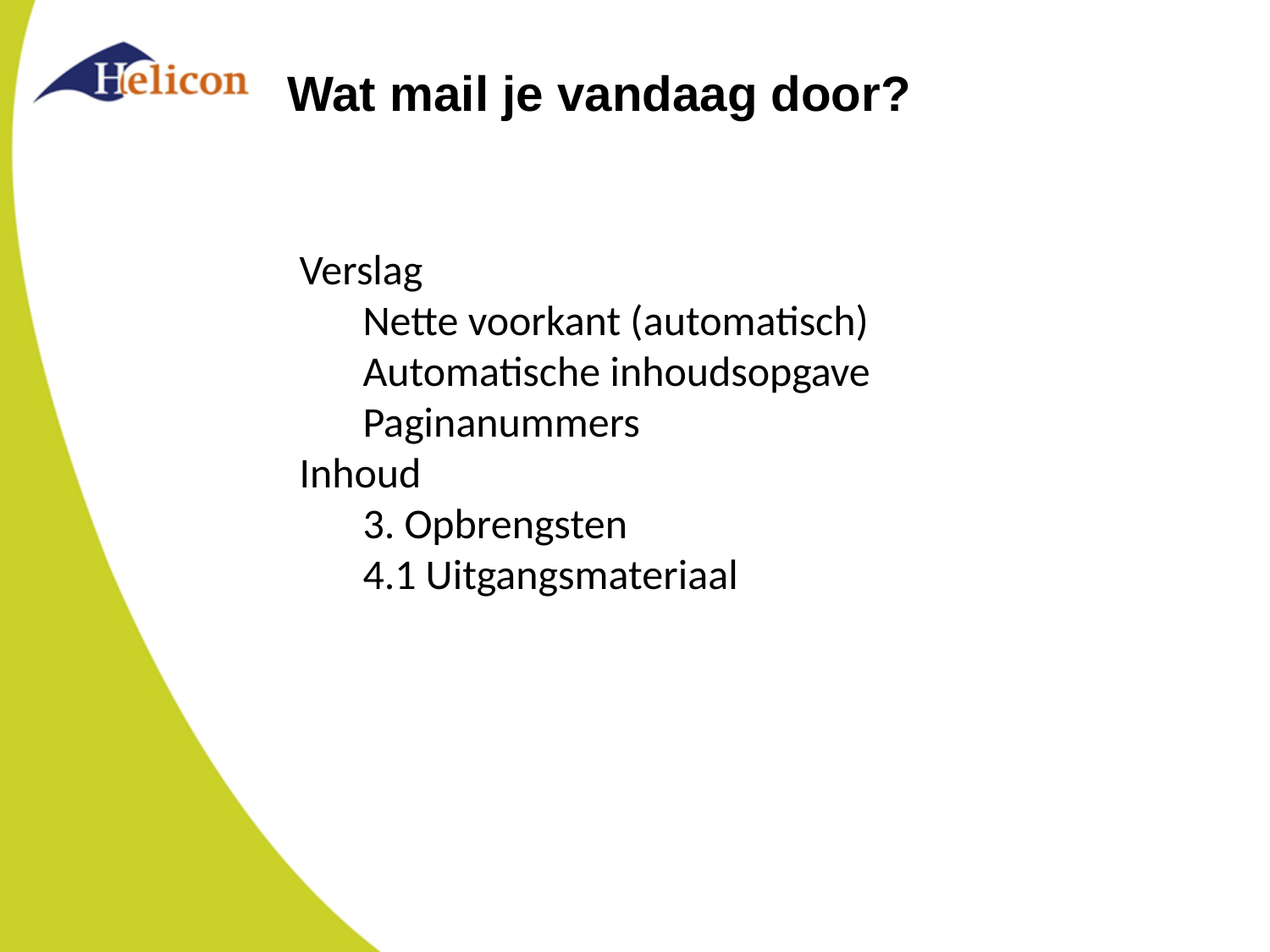

# Wat mail je vandaag door?

Verslag
Nette voorkant (automatisch)
Automatische inhoudsopgave
Paginanummers
Inhoud
3. Opbrengsten
4.1 Uitgangsmateriaal